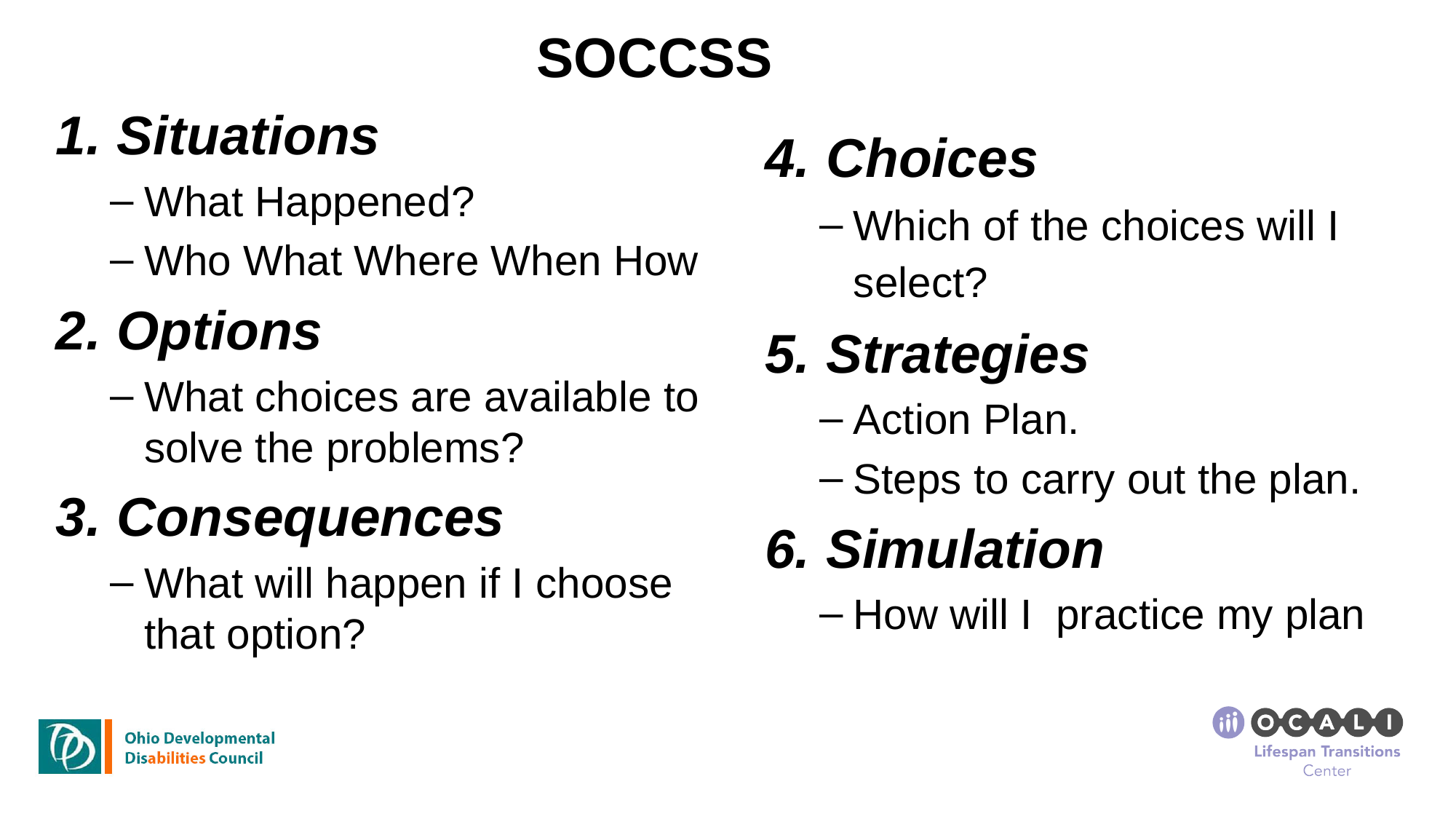

SOCCSS
Situations
What Happened?
Who What Where When How
Options
What choices are available to solve the problems?
Consequences
What will happen if I choose that option?

Choices
Which of the choices will I select?
Strategies
Action Plan.
Steps to carry out the plan.
Simulation
How will I  practice my plan